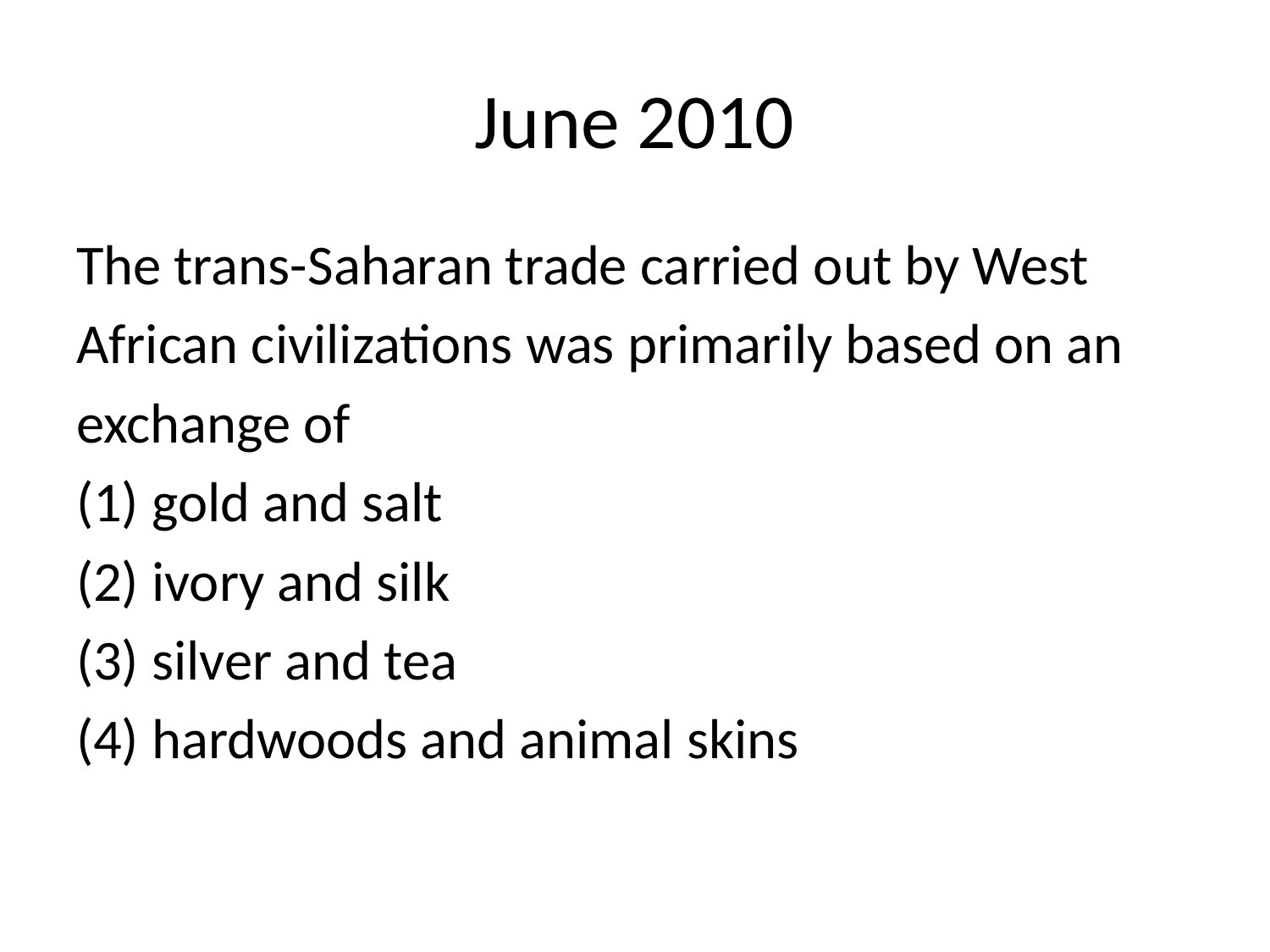

# June 2010
The trans-Saharan trade carried out by West
African civilizations was primarily based on an
exchange of
(1) gold and salt
(2) ivory and silk
(3) silver and tea
(4) hardwoods and animal skins